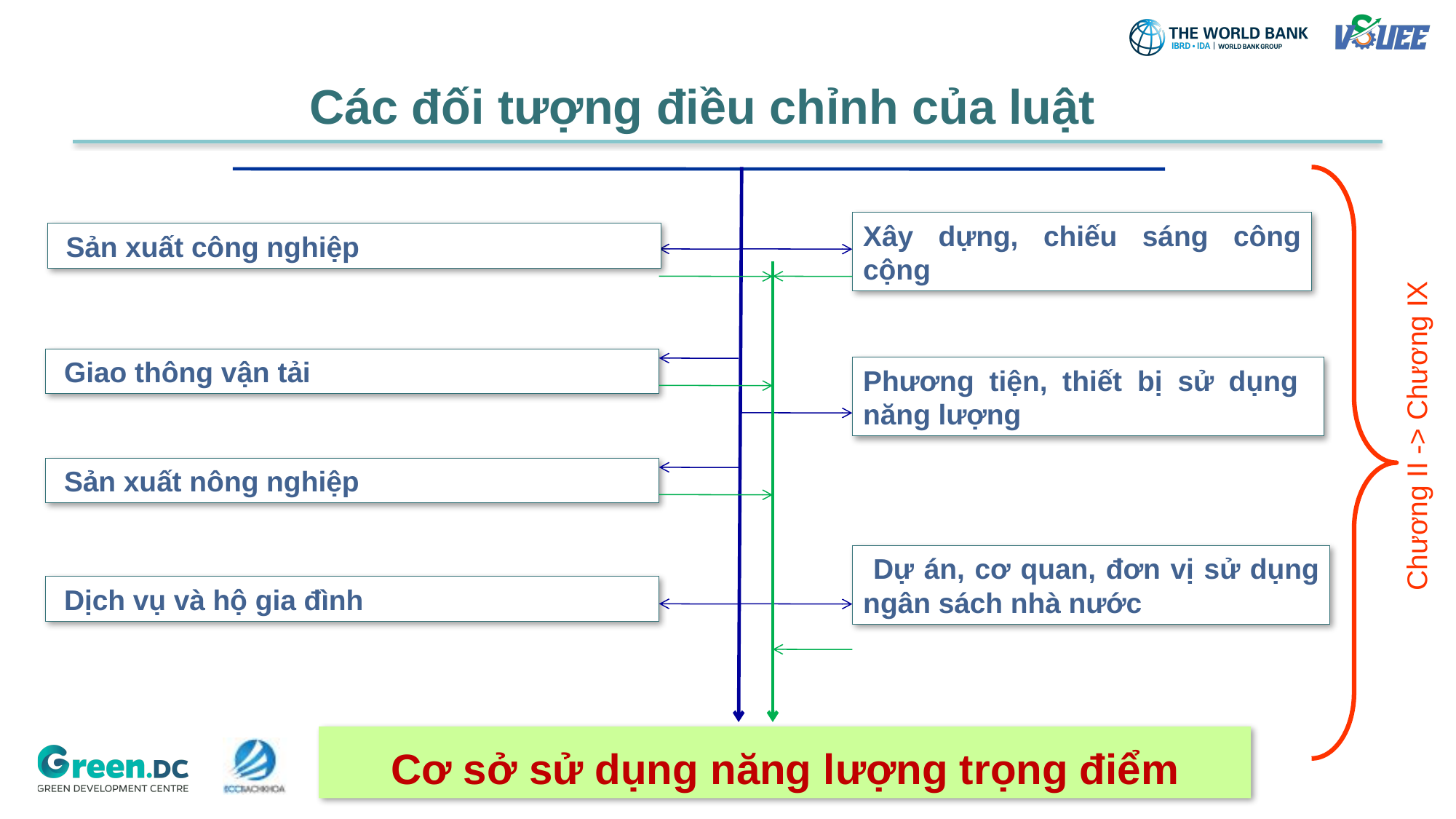

Các đối tượng điều chỉnh của luật

Xây dựng, chiếu sáng công cộng
 Sản xuất công nghiệp
 Giao thông vận tải
Phương tiện, thiết bị sử dụng  năng lượng
Chương II -> Chương IX
 Sản xuất nông nghiệp
 Dự án, cơ quan, đơn vị sử dụng ngân sách nhà nước
 Dịch vụ và hộ gia đình
Cơ sở sử dụng năng lượng trọng điểm